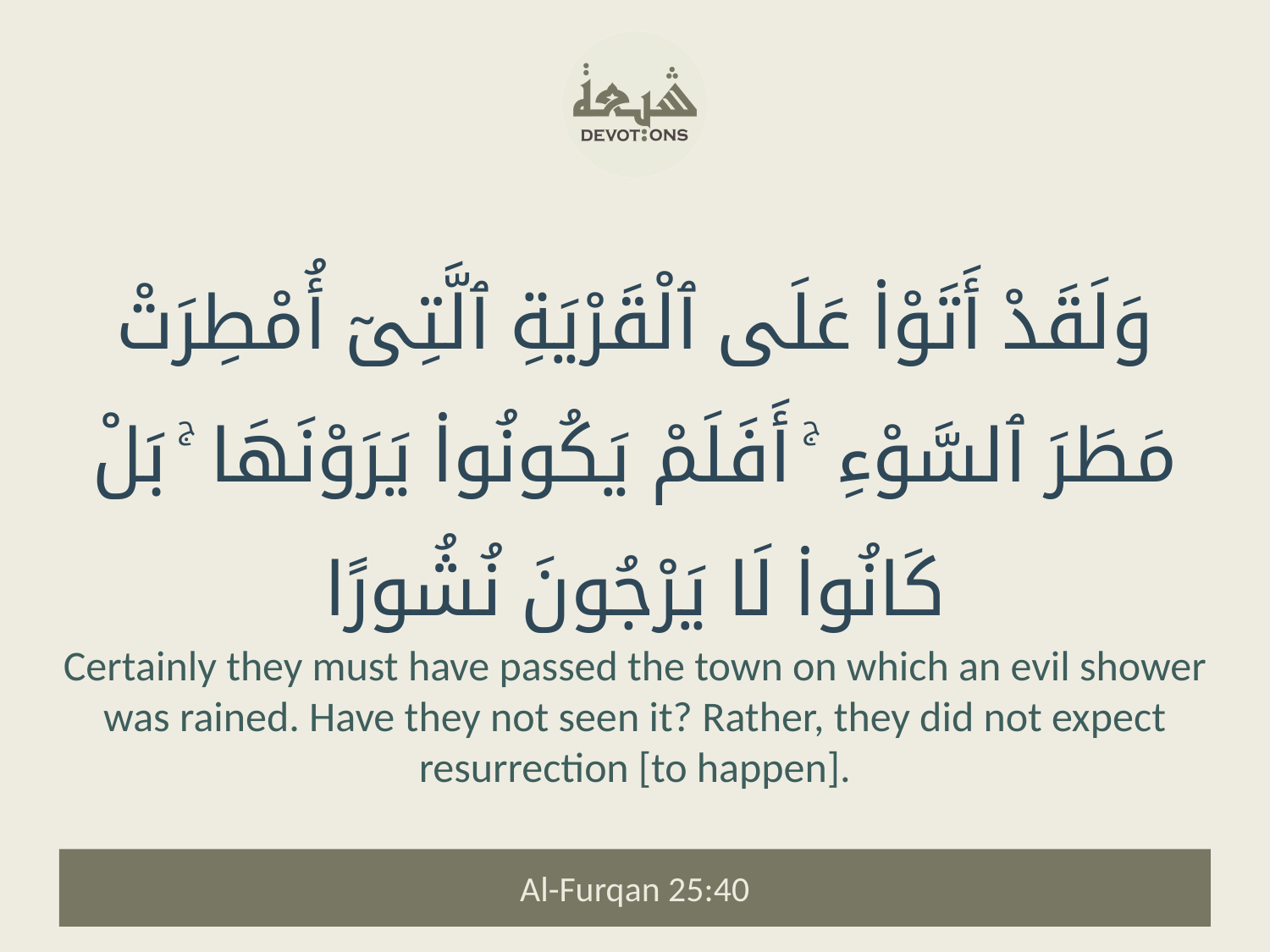

وَلَقَدْ أَتَوْا۟ عَلَى ٱلْقَرْيَةِ ٱلَّتِىٓ أُمْطِرَتْ مَطَرَ ٱلسَّوْءِ ۚ أَفَلَمْ يَكُونُوا۟ يَرَوْنَهَا ۚ بَلْ كَانُوا۟ لَا يَرْجُونَ نُشُورًا
Certainly they must have passed the town on which an evil shower was rained. Have they not seen it? Rather, they did not expect resurrection [to happen].
Al-Furqan 25:40